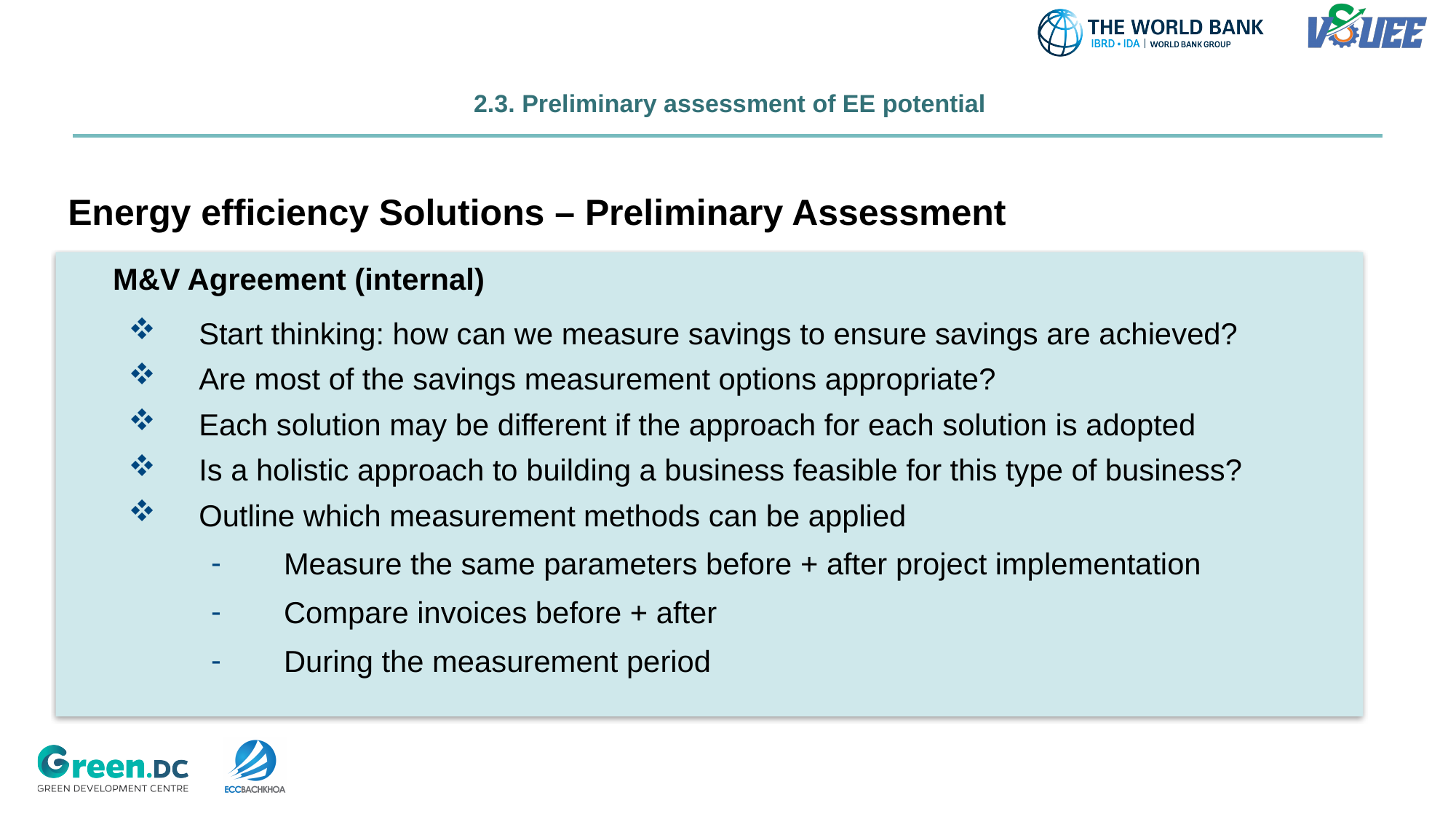

# 2.3. Preliminary assessment of EE potential
Energy efficiency Solutions – Preliminary Assessment
M&V Agreement (internal)
Start thinking: how can we measure savings to ensure savings are achieved?
Are most of the savings measurement options appropriate?
Each solution may be different if the approach for each solution is adopted
Is a holistic approach to building a business feasible for this type of business?
Outline which measurement methods can be applied
Measure the same parameters before + after project implementation
Compare invoices before + after
During the measurement period